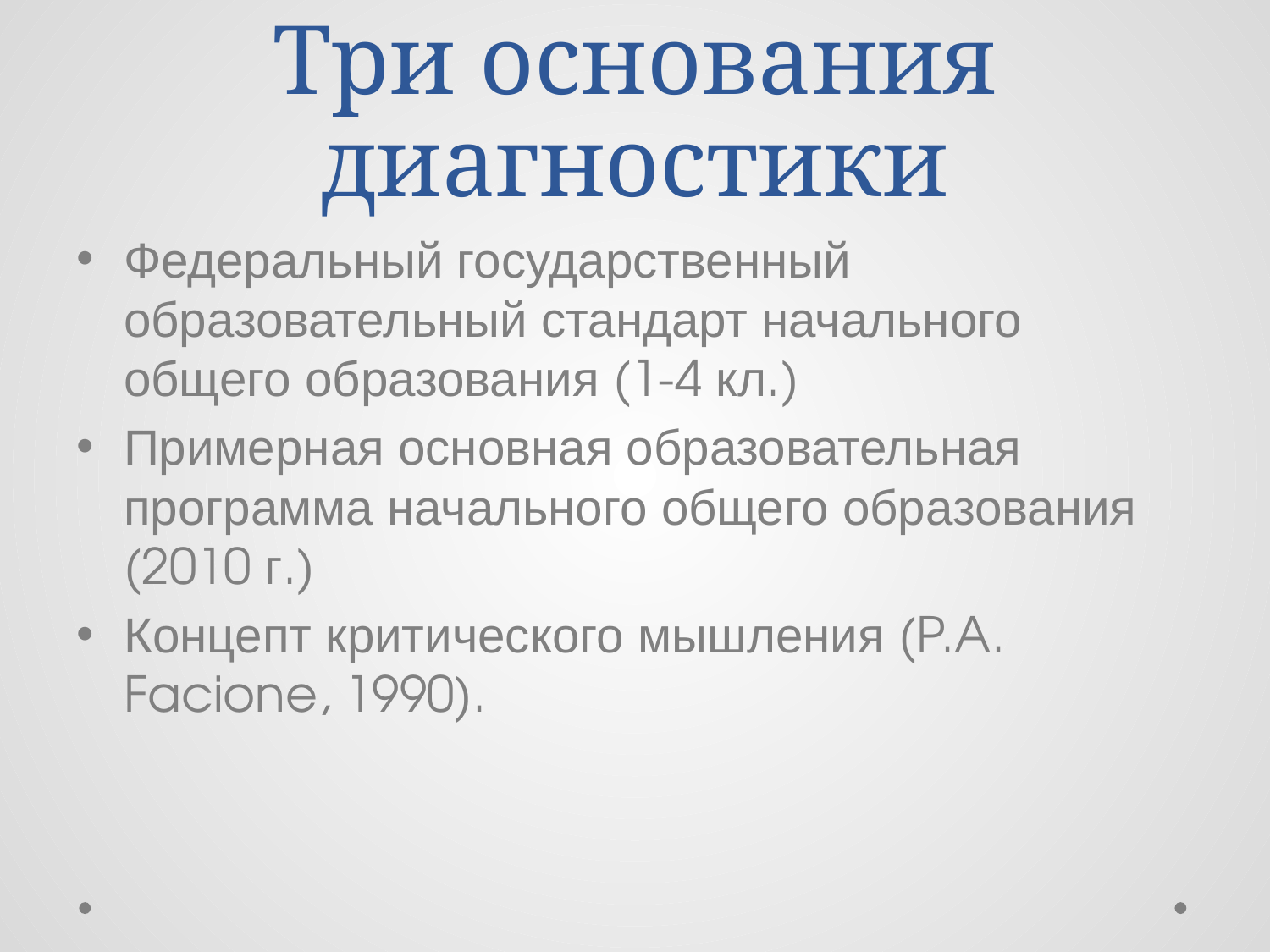

# Три основания диагностики
Федеральный государственный образовательный стандарт начального общего образования (1-4 кл.)
Примерная основная образовательная программа начального общего образования (2010 г.)
Концепт критического мышления (P.A. Facione, 1990).